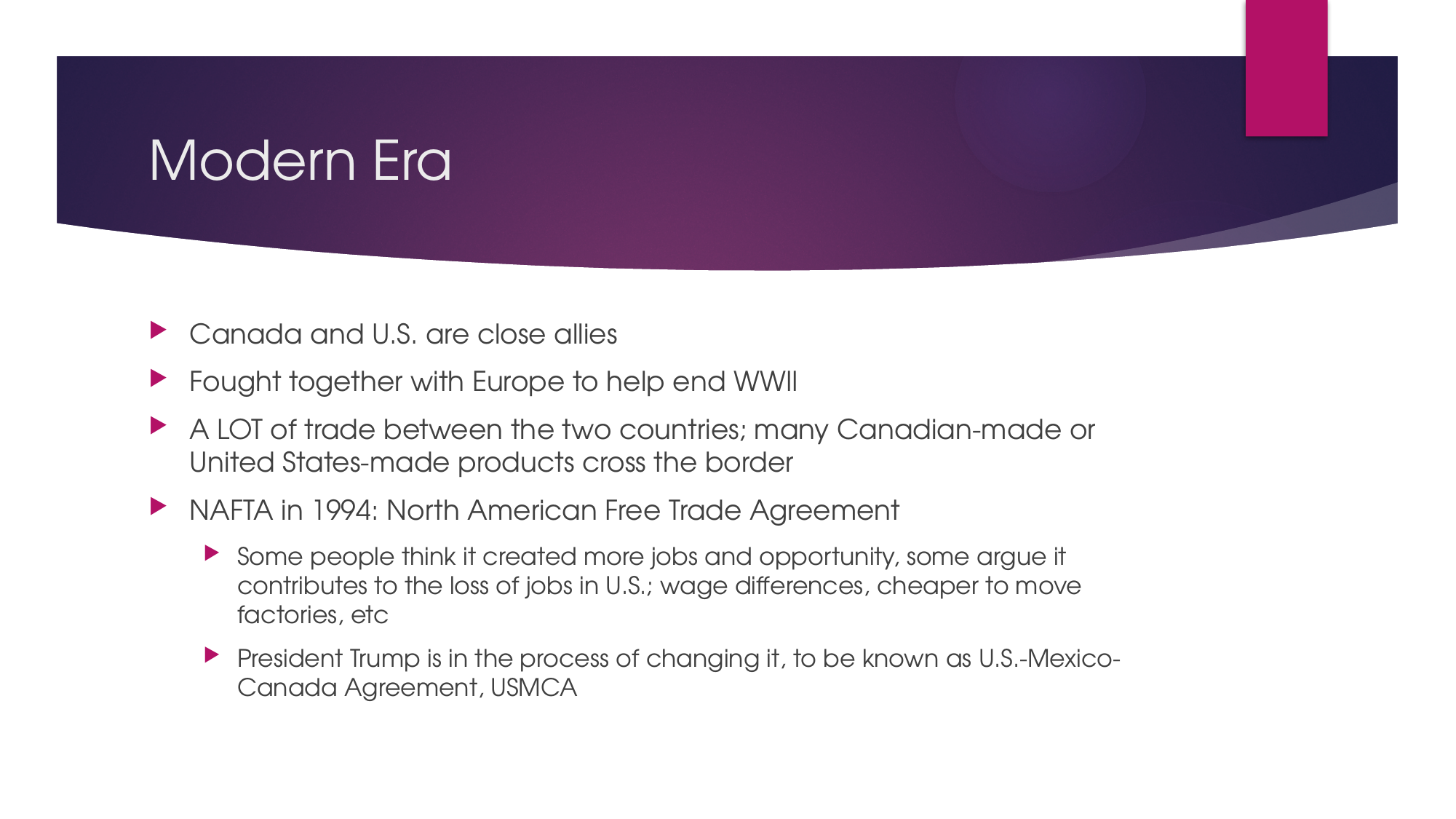

# Modern Era
Canada and U.S. are close allies
Fought together with Europe to help end WWII
A LOT of trade between the two countries; many Canadian-made or United States-made products cross the border
NAFTA in 1994: North American Free Trade Agreement
Some people think it created more jobs and opportunity, some argue it contributes to the loss of jobs in U.S.; wage differences, cheaper to move factories, etc
President Trump is in the process of changing it, to be known as U.S.-Mexico-Canada Agreement, USMCA